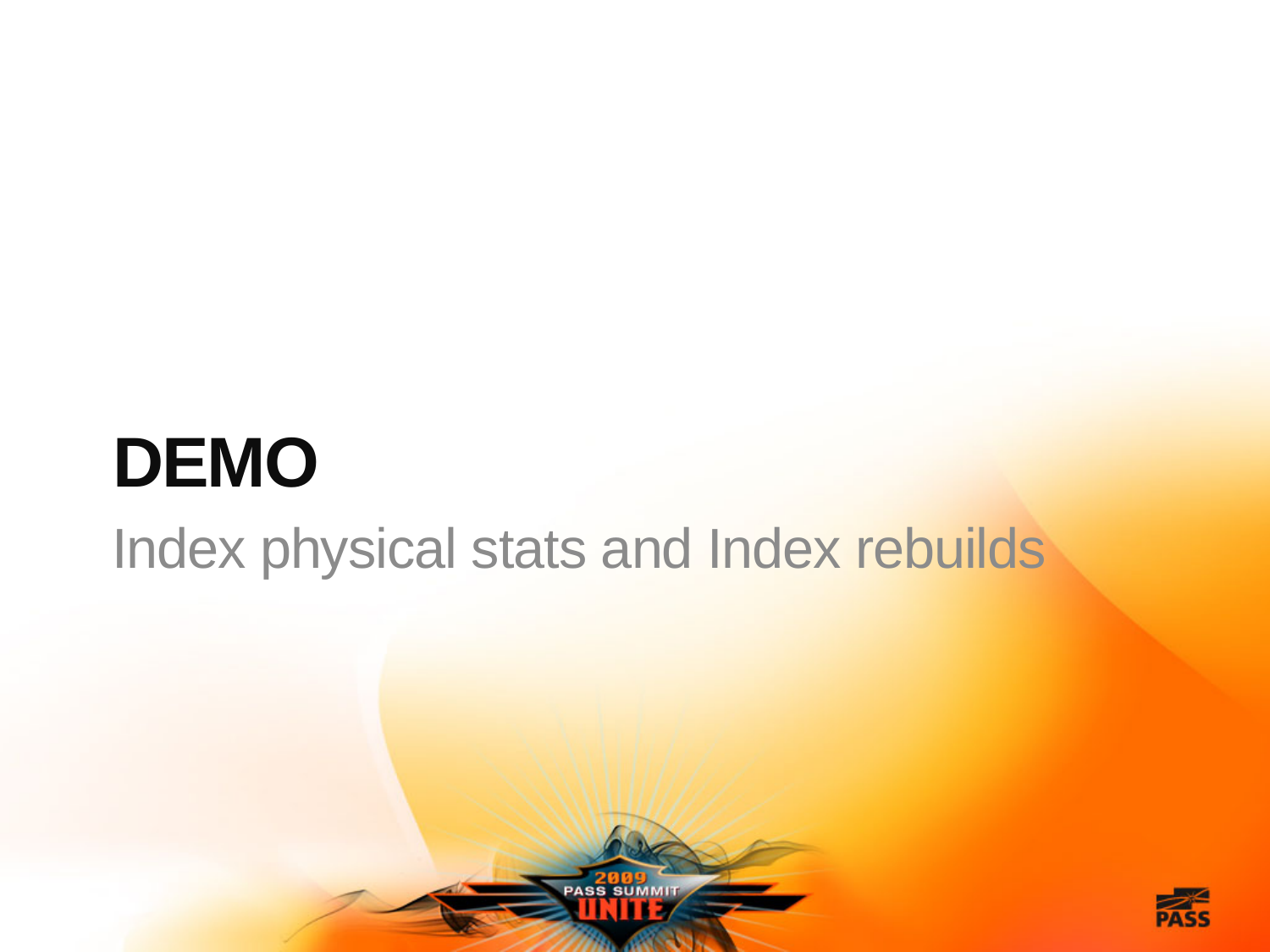

# Demo
Index physical stats and Index rebuilds